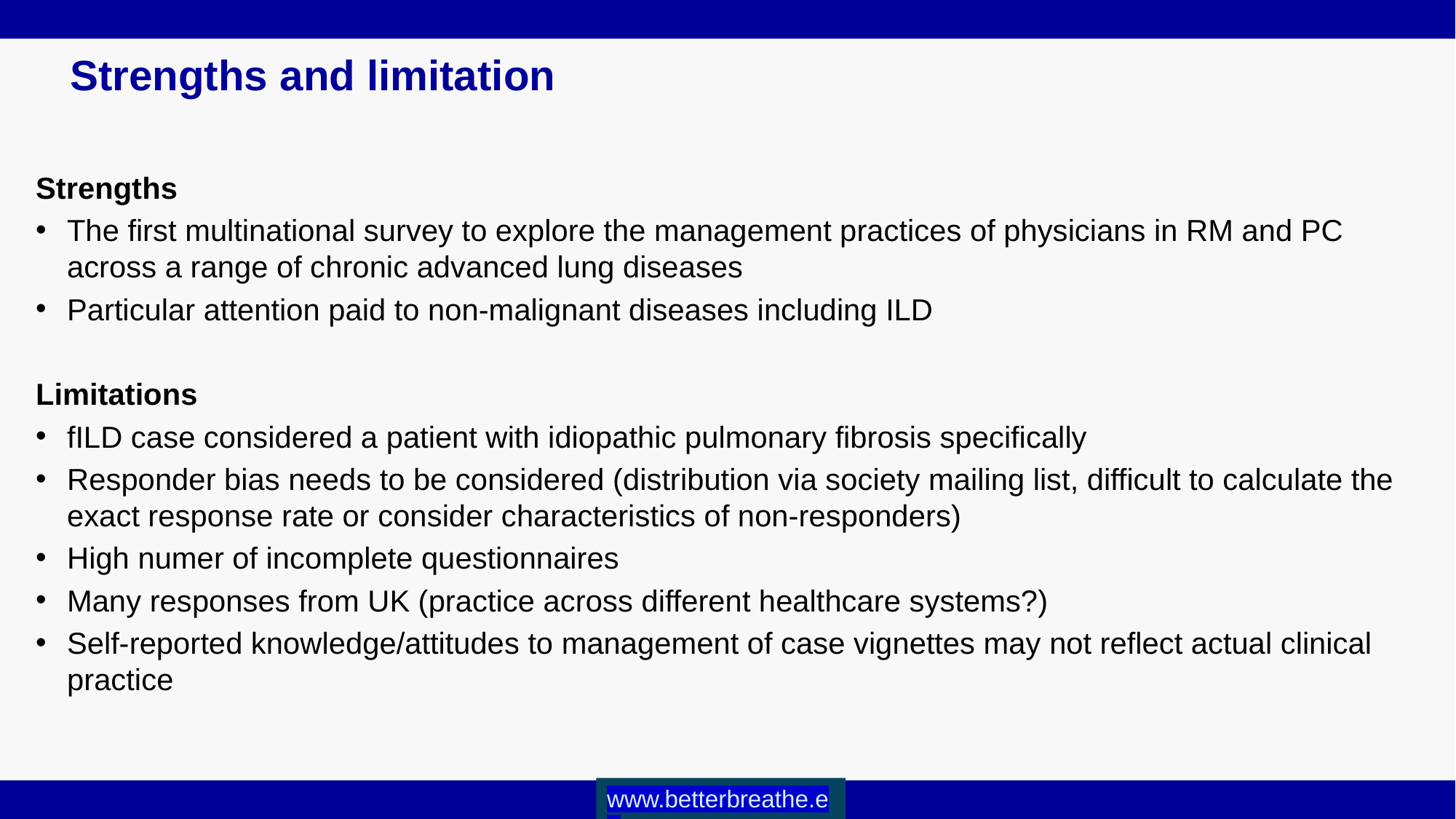

# Strengths and limitation
Strengths
The first multinational survey to explore the management practices of physicians in RM and PC across a range of chronic advanced lung diseases
Particular attention paid to non-malignant diseases including ILD

Limitations
fILD case considered a patient with idiopathic pulmonary fibrosis specifically
Responder bias needs to be considered (distribution via society mailing list, difficult to calculate the exact response rate or consider characteristics of non-responders)
High numer of incomplete questionnaires
Many responses from UK (practice across different healthcare systems?)
Self-reported knowledge/attitudes to management of case vignettes may not reflect actual clinical practice
www.betterbreathe.eu